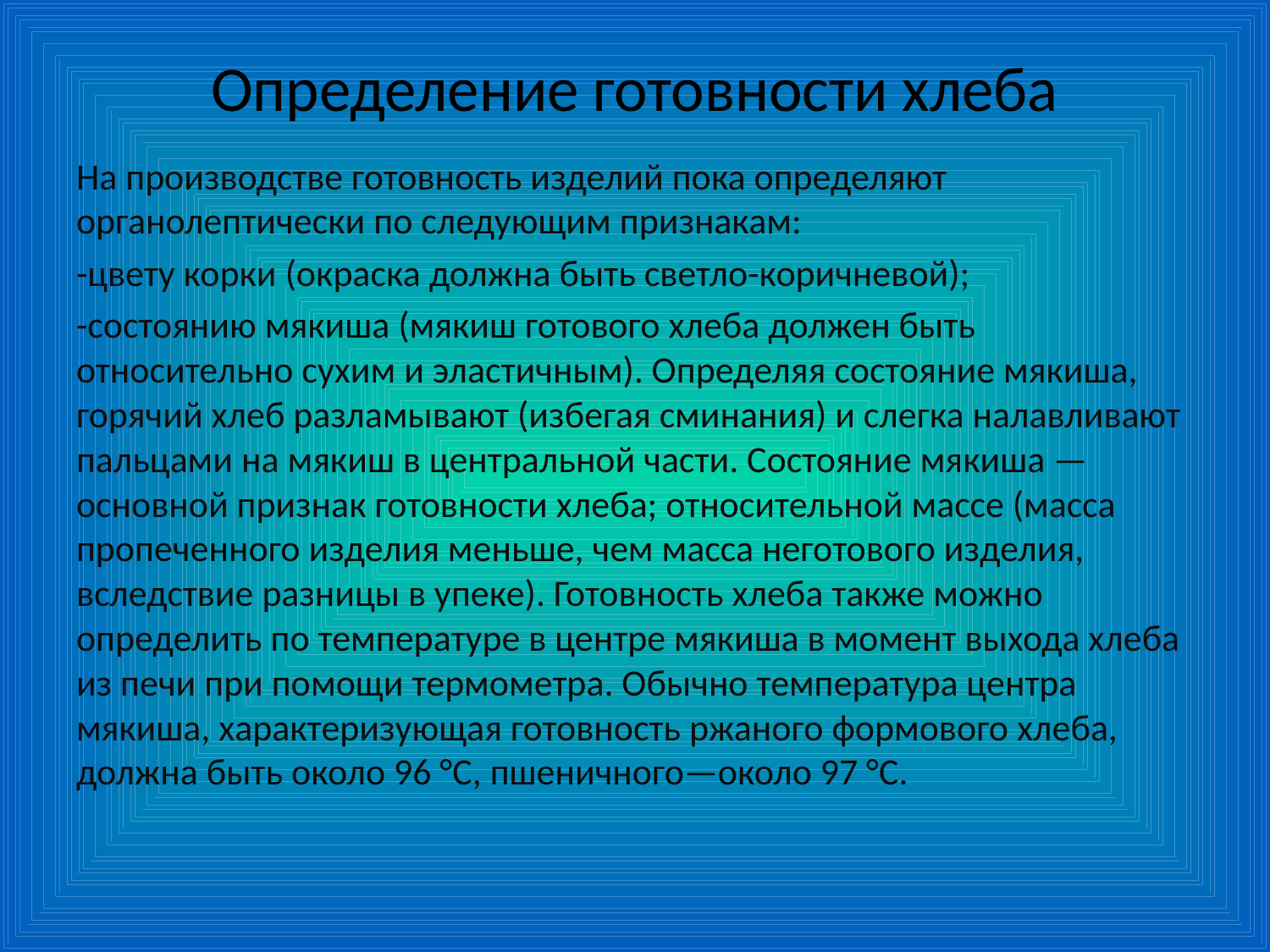

# Определение готовности хлеба
На производстве готовность изделий пока определяют органолептически по следующим признакам:
-цвету корки (окраска должна быть светло-коричневой);
-состоянию мякиша (мякиш готового хлеба должен быть относительно сухим и эластичным). Определяя состояние мякиша, горячий хлеб разламывают (избегая сминания) и слегка налавливают пальцами на мякиш в центральной части. Состояние мякиша — основной признак готовности хлеба; относительной массе (масса пропеченного изделия меньше, чем масса неготового изделия, вследствие разницы в упеке). Готовность хлеба также можно определить по температуре в центре мякиша в момент выхода хлеба из печи при помощи термометра. Обычно температура центра мякиша, характеризующая готовность ржаного формового хлеба, должна быть около 96 °С, пшеничного—около 97 °С.